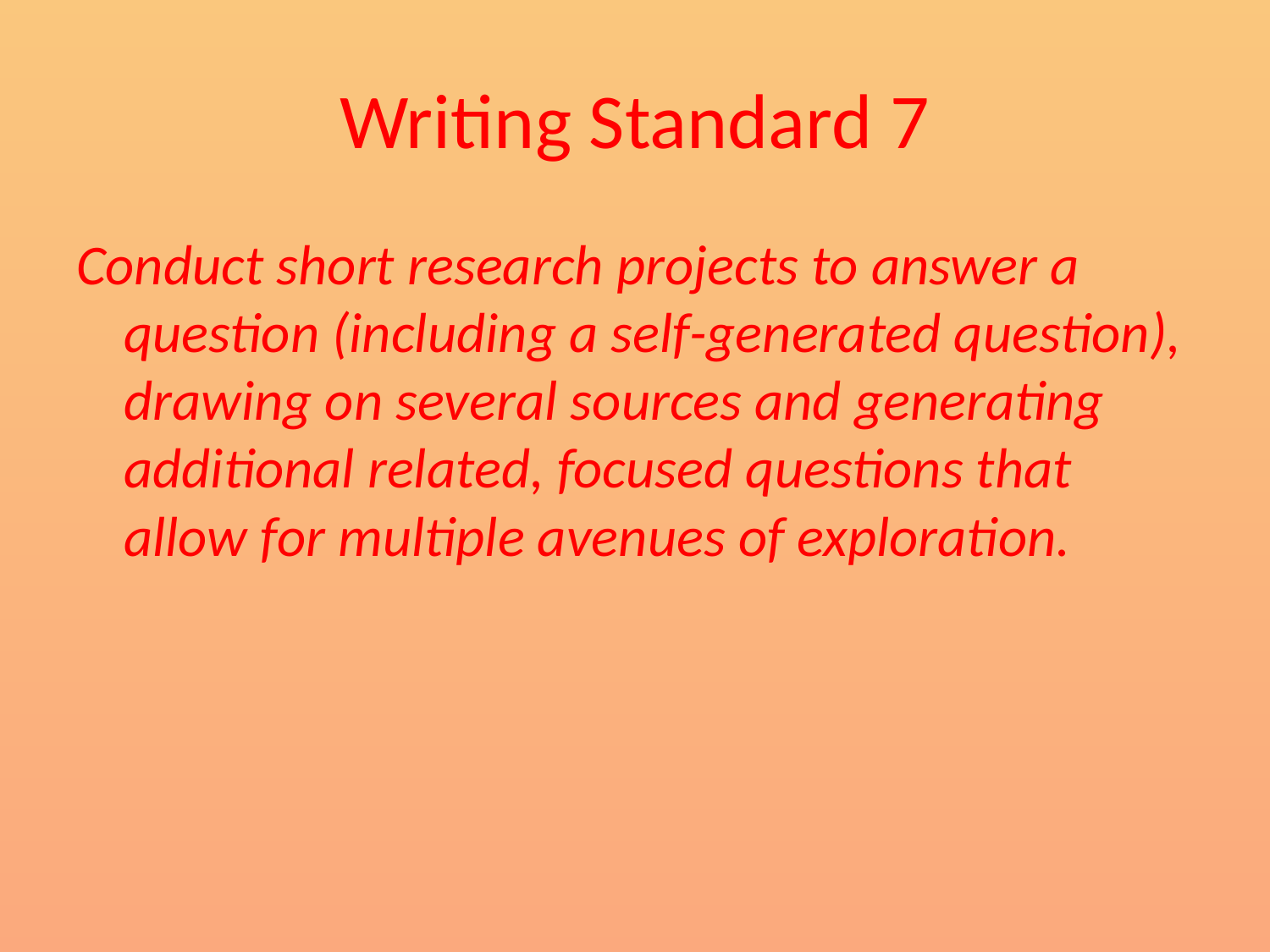

# Writing Standard 7
Conduct short research projects to answer a question (including a self-generated question), drawing on several sources and generating additional related, focused questions that allow for multiple avenues of exploration.